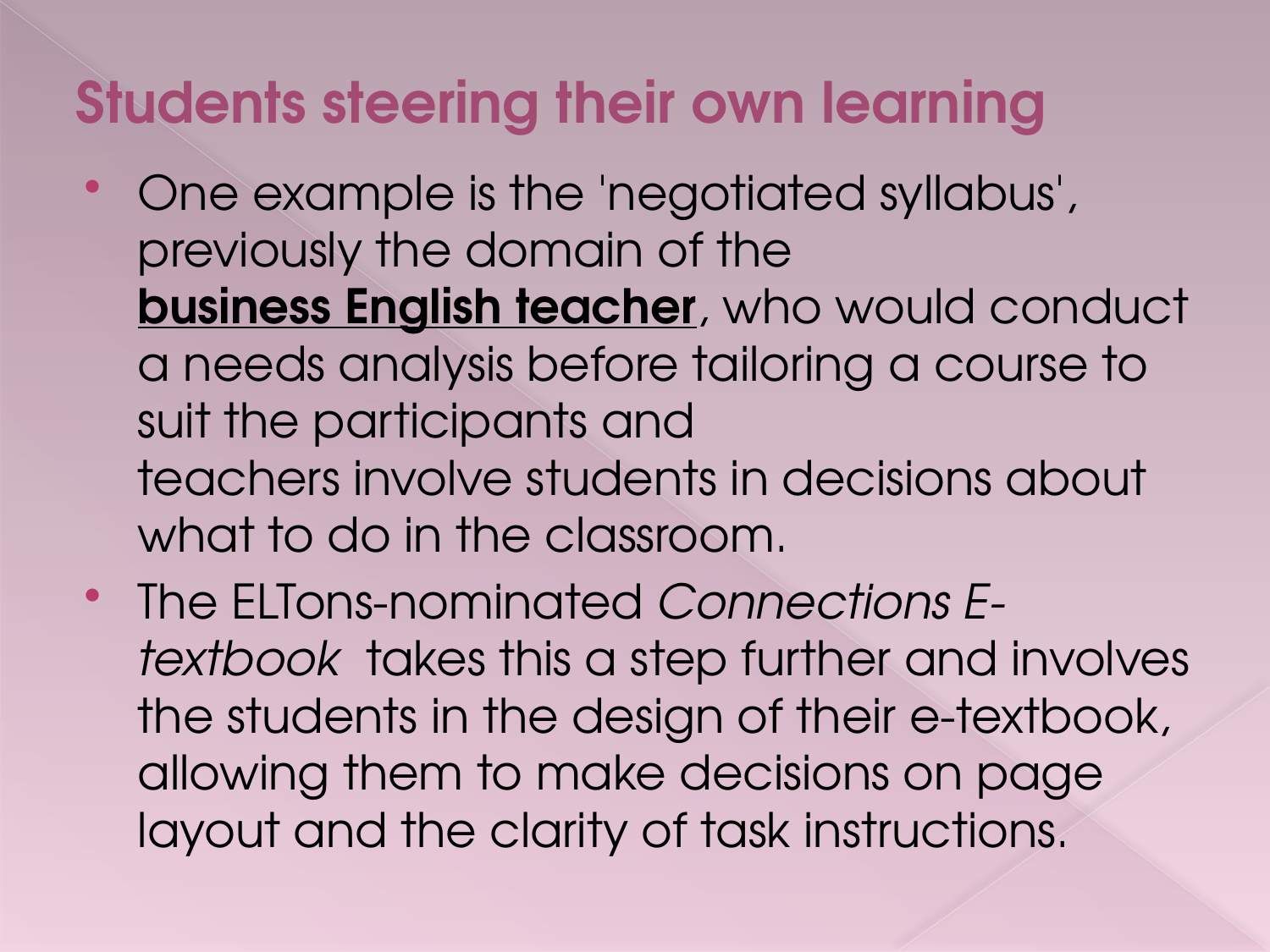

# Students steering their own learning
One example is the 'negotiated syllabus', previously the domain of the business English teacher, who would conduct a needs analysis before tailoring a course to suit the participants and teachers involve students in decisions about what to do in the classroom.
The ELTons-nominated Connections E-textbook  takes this a step further and involves the students in the design of their e-textbook, allowing them to make decisions on page layout and the clarity of task instructions.